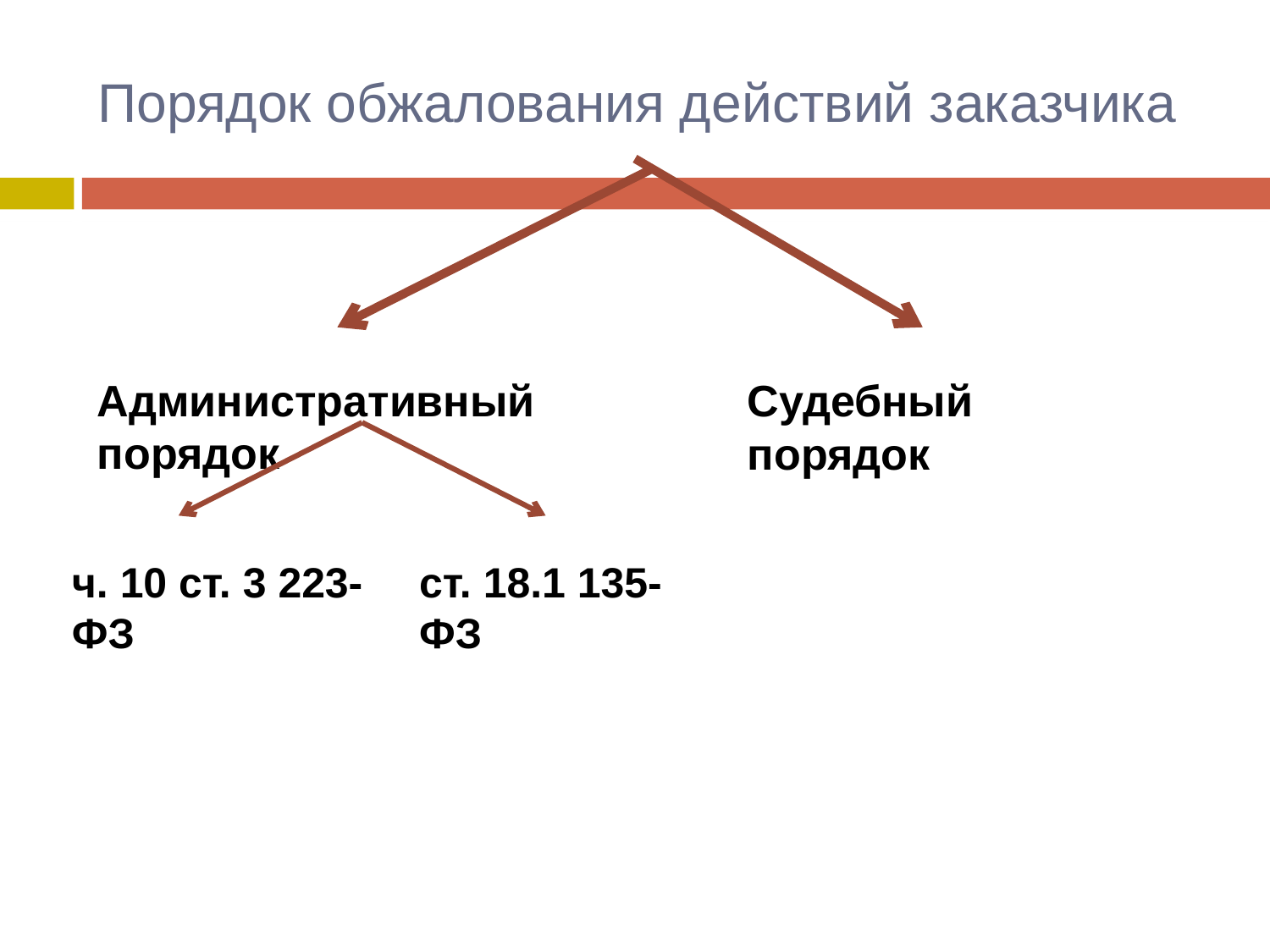

# Порядок обжалования действий заказчика
Административный порядок
Судебный порядок
ч. 10 ст. 3 223-ФЗ
ст. 18.1 135-ФЗ